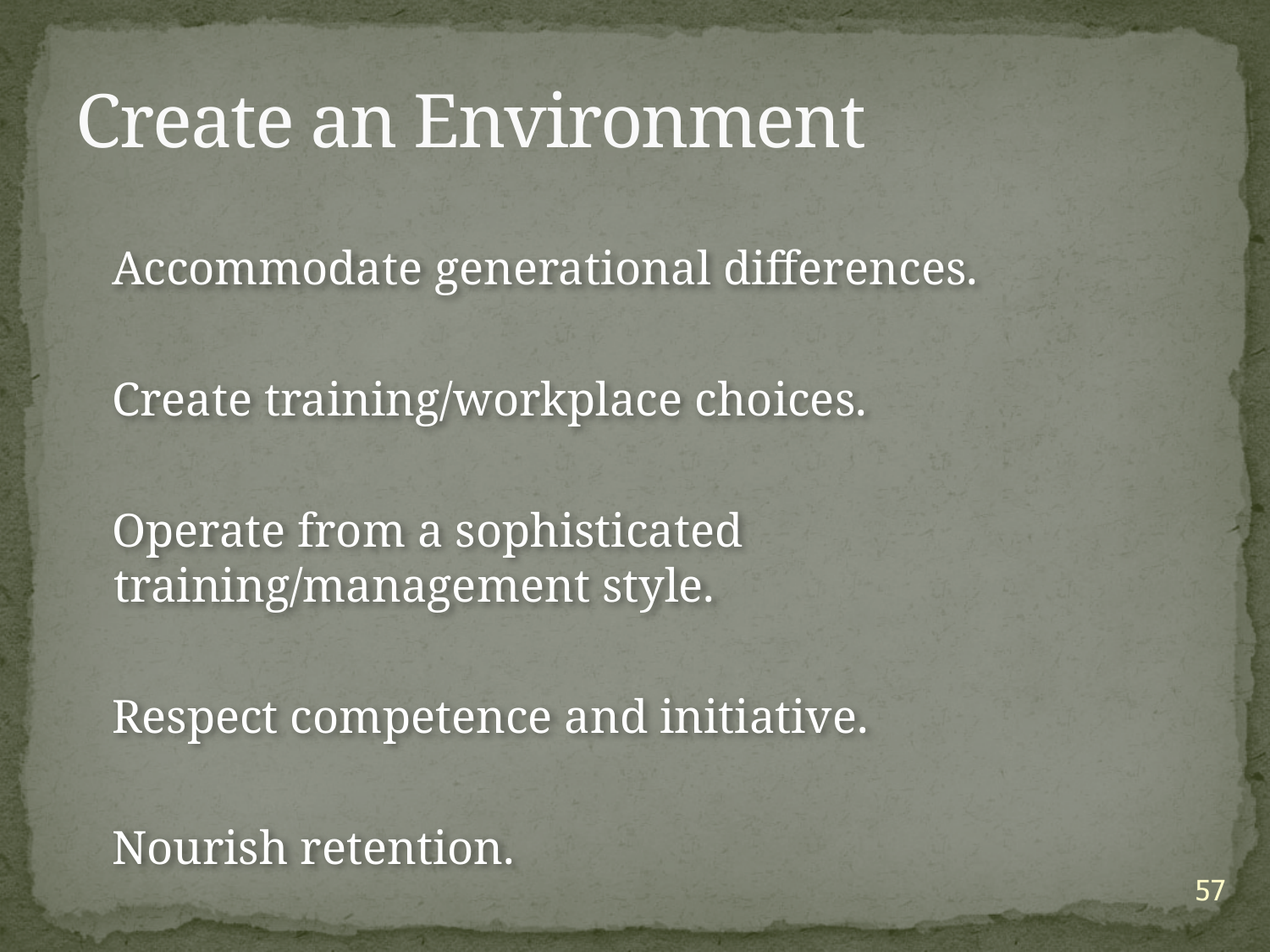

# Create an Environment
   Accommodate generational differences.

   Create training/workplace choices.

   Operate from a sophisticated training/management style.

   Respect competence and initiative.

   Nourish retention.
57